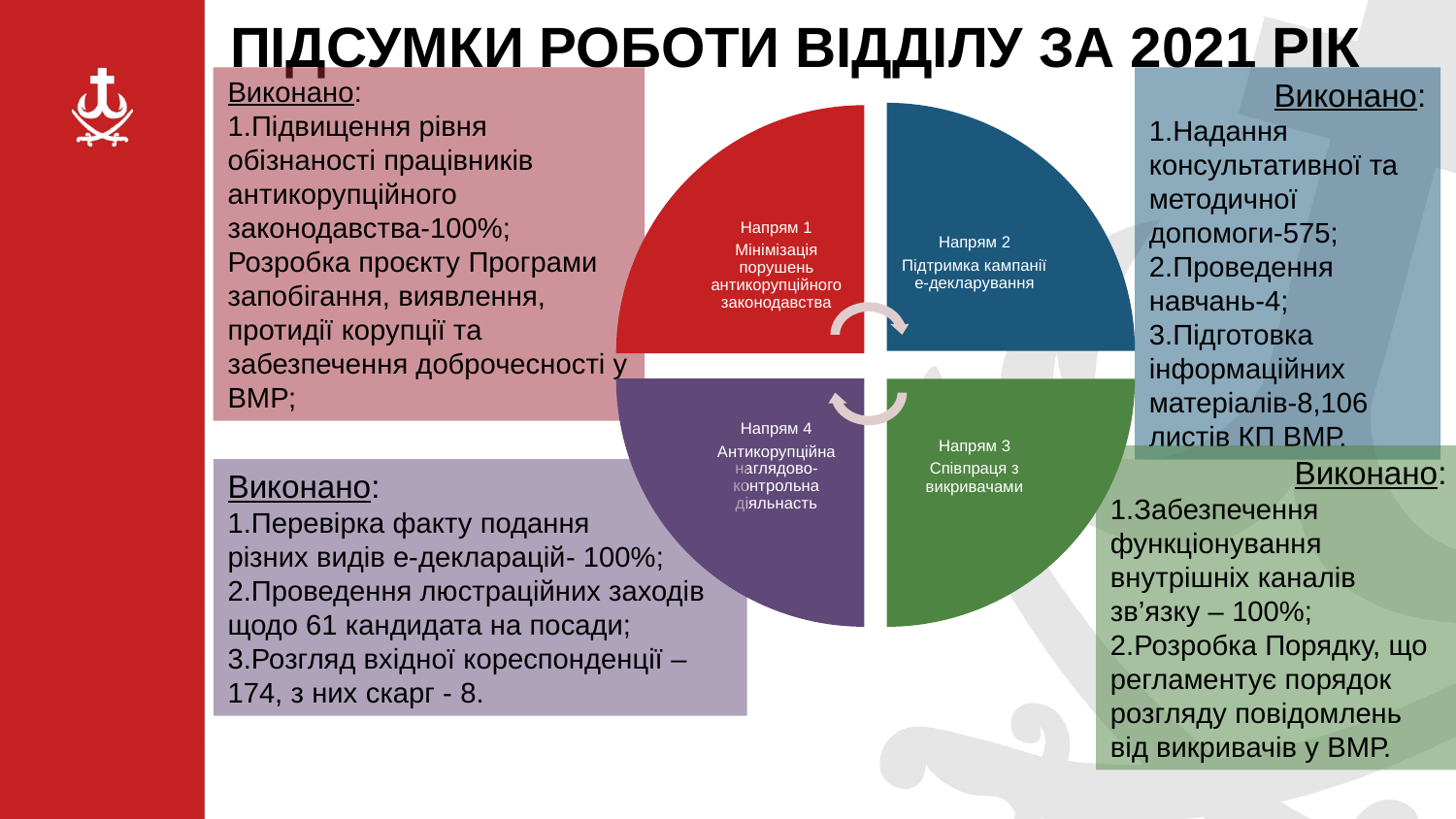

ПІДСУМКИ РОБОТИ ВІДДІЛУ ЗА 2021 РІК
Виконано:
1.Підвищення рівня обізнаності працівників антикорупційного законодавства-100%;
Розробка проєкту Програми запобігання, виявлення, протидії корупції та забезпечення доброчесності у ВМР;
Виконано:
1.Надання консультативної та методичної  допомоги-575;
2.Проведення навчань-4;
3.Підготовка інформаційних матеріалів-8,106 листів КП ВМР.
Напрям 1
Мінімізація порушень антикорупційного законодавства
Напрям 2
Підтримка кампанії е-декларування
Напрям 3
Співпраця з викривачами
Напрям 4
Антикорупційна наглядово-контрольна діяльнасть
Виконано:
1.Забезпечення функціонування внутрішніх каналів зв’язку – 100%;
2.Розробка Порядку, що регламентує порядок розгляду повідомлень від викривачів у ВМР.
Виконано:
1.Перевірка факту подання
різних видів е-декларацій- 100%;
2.Проведення люстраційних заходів щодо 61 кандидата на посади;
3.Розгляд вхідної кореспонденції – 174, з них скарг - 8.